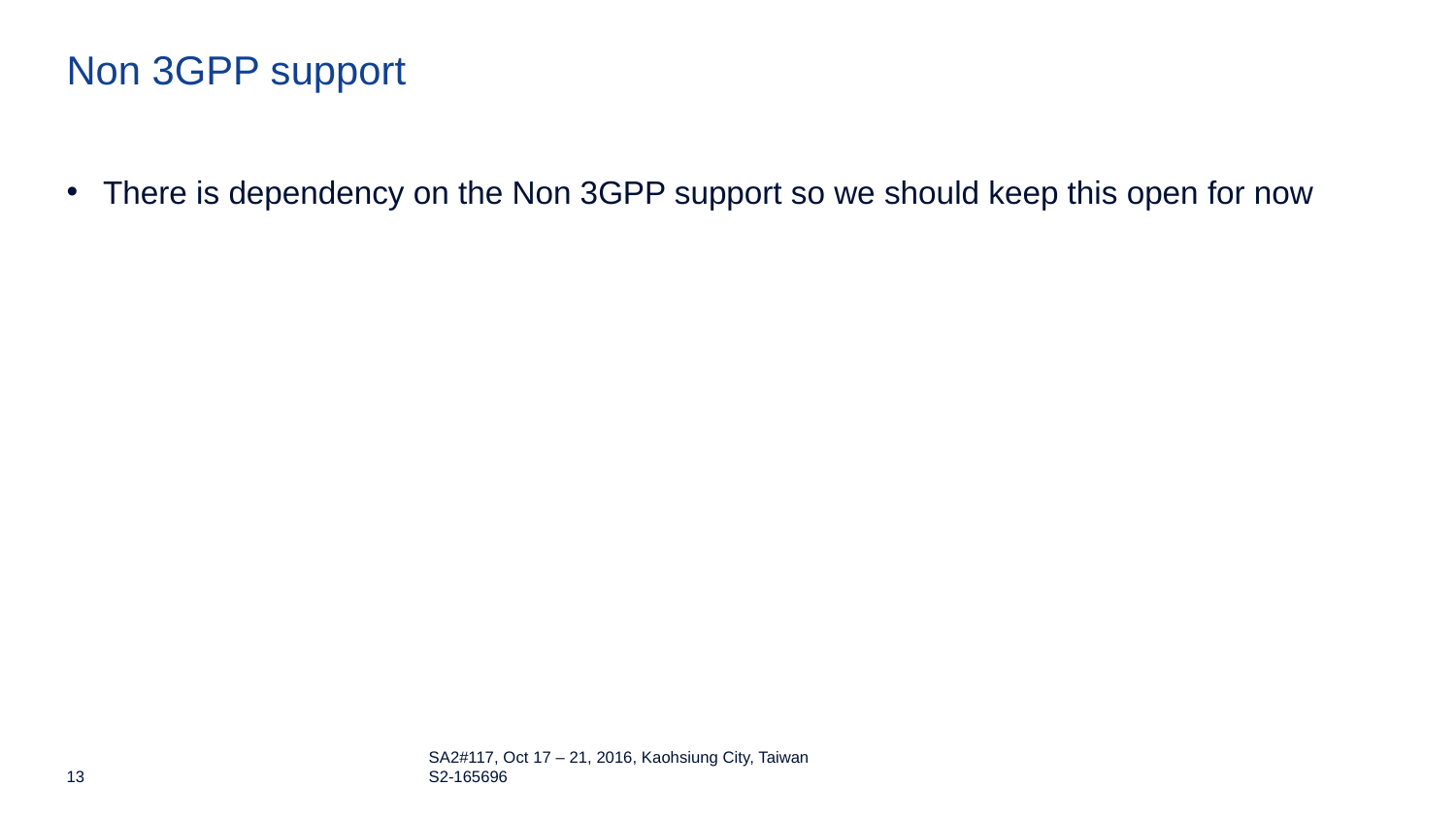

# Non 3GPP support
There is dependency on the Non 3GPP support so we should keep this open for now
SA2#117, Oct 17 – 21, 2016, Kaohsiung City, Taiwan    S2-165696